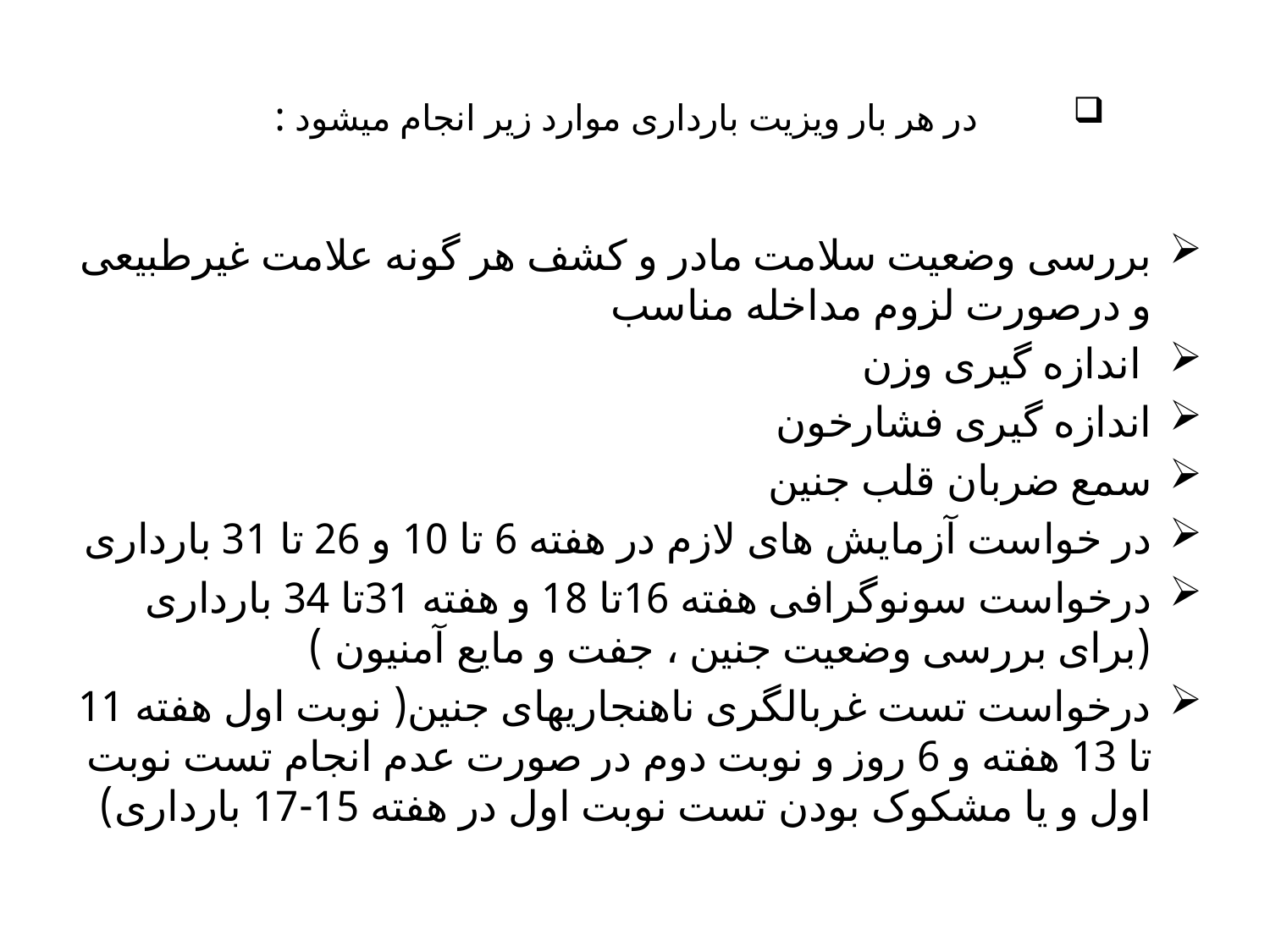

# در هر بار ویزیت بارداری موارد زیر انجام میشود :
بررسی وضعیت سلامت مادر و کشف هر گونه علامت غیرطبیعی و درصورت لزوم مداخله مناسب
 اندازه گیری وزن
اندازه گیری فشارخون
سمع ضربان قلب جنین
در خواست آزمایش های لازم در هفته 6 تا 10 و 26 تا 31 بارداری
درخواست سونوگرافی هفته 16تا 18 و هفته 31تا 34 بارداری (برای بررسی وضعیت جنین ، جفت و مایع آمنیون )
درخواست تست غربالگری ناهنجاریهای جنین( نوبت اول هفته 11 تا 13 هفته و 6 روز و نوبت دوم در صورت عدم انجام تست نوبت اول و یا مشکوک بودن تست نوبت اول در هفته 15-17 بارداری)